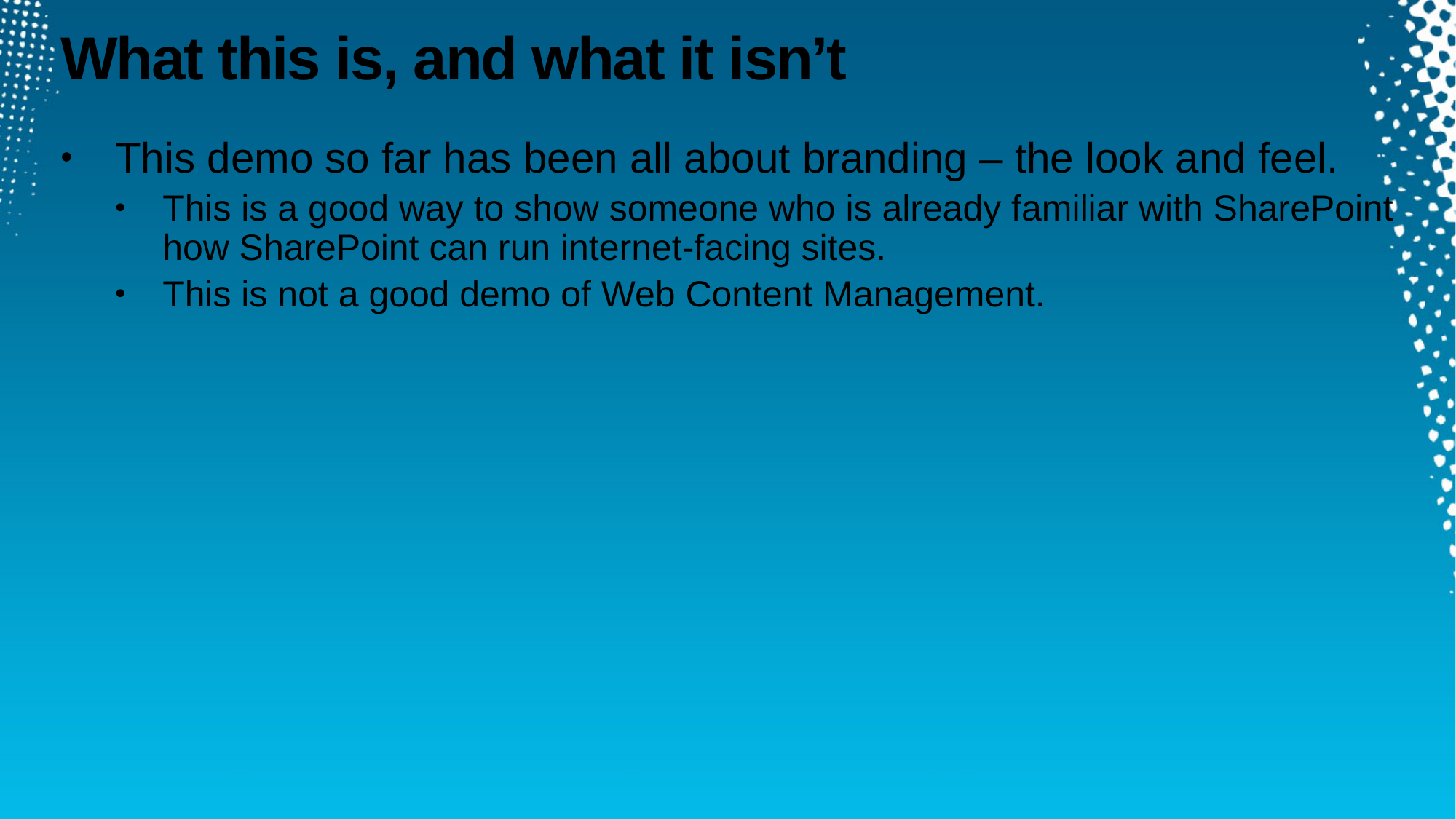

# What this is, and what it isn’t
This demo so far has been all about branding – the look and feel.
This is a good way to show someone who is already familiar with SharePoint how SharePoint can run internet-facing sites.
This is not a good demo of Web Content Management.